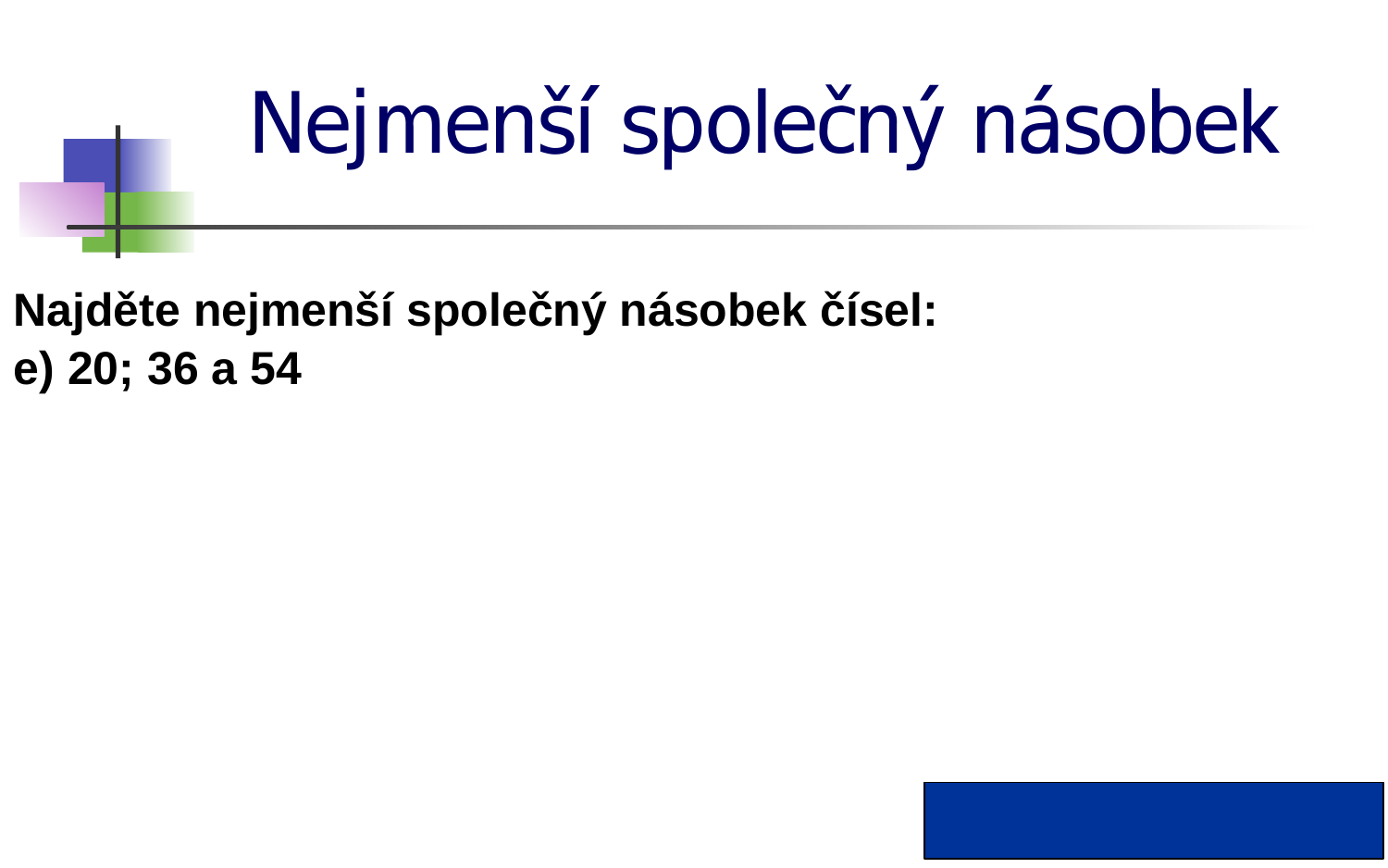

# Nejmenší společný násobek
Najděte nejmenší společný násobek čísel:
e) 20; 36 a 54

n(20; 36; 54) = 540